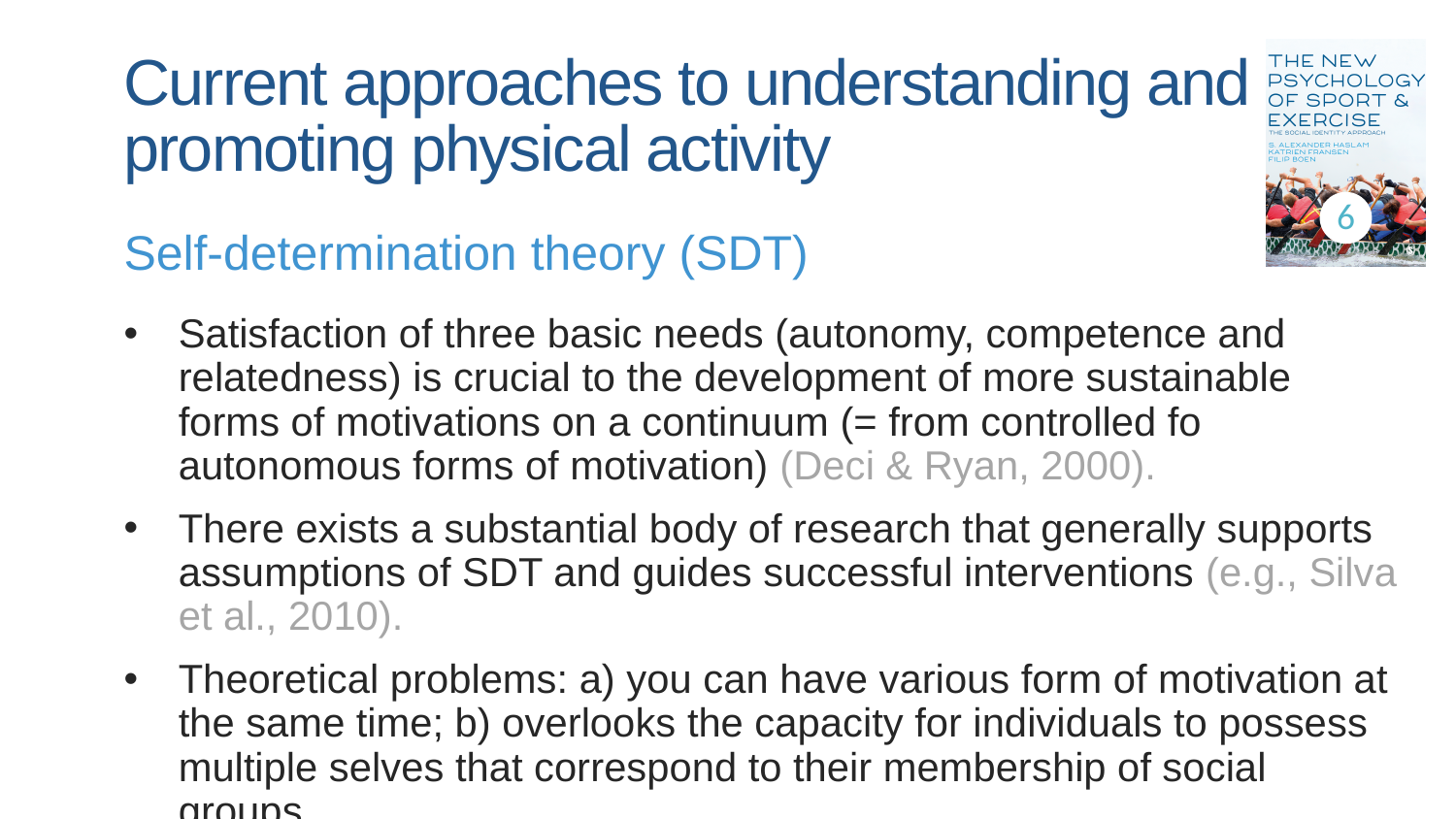

# Current approaches to understanding and promoting physical activity
6
Self-determination theory (SDT)
Satisfaction of three basic needs (autonomy, competence and relatedness) is crucial to the development of more sustainable forms of motivations on a continuum (= from controlled fo autonomous forms of motivation) (Deci & Ryan, 2000).
There exists a substantial body of research that generally supports assumptions of SDT and guides successful interventions (e.g., Silva et al., 2010).
Theoretical problems: a) you can have various form of motivation at the same time; b) overlooks the capacity for individuals to possess multiple selves that correspond to their membership of social groups.